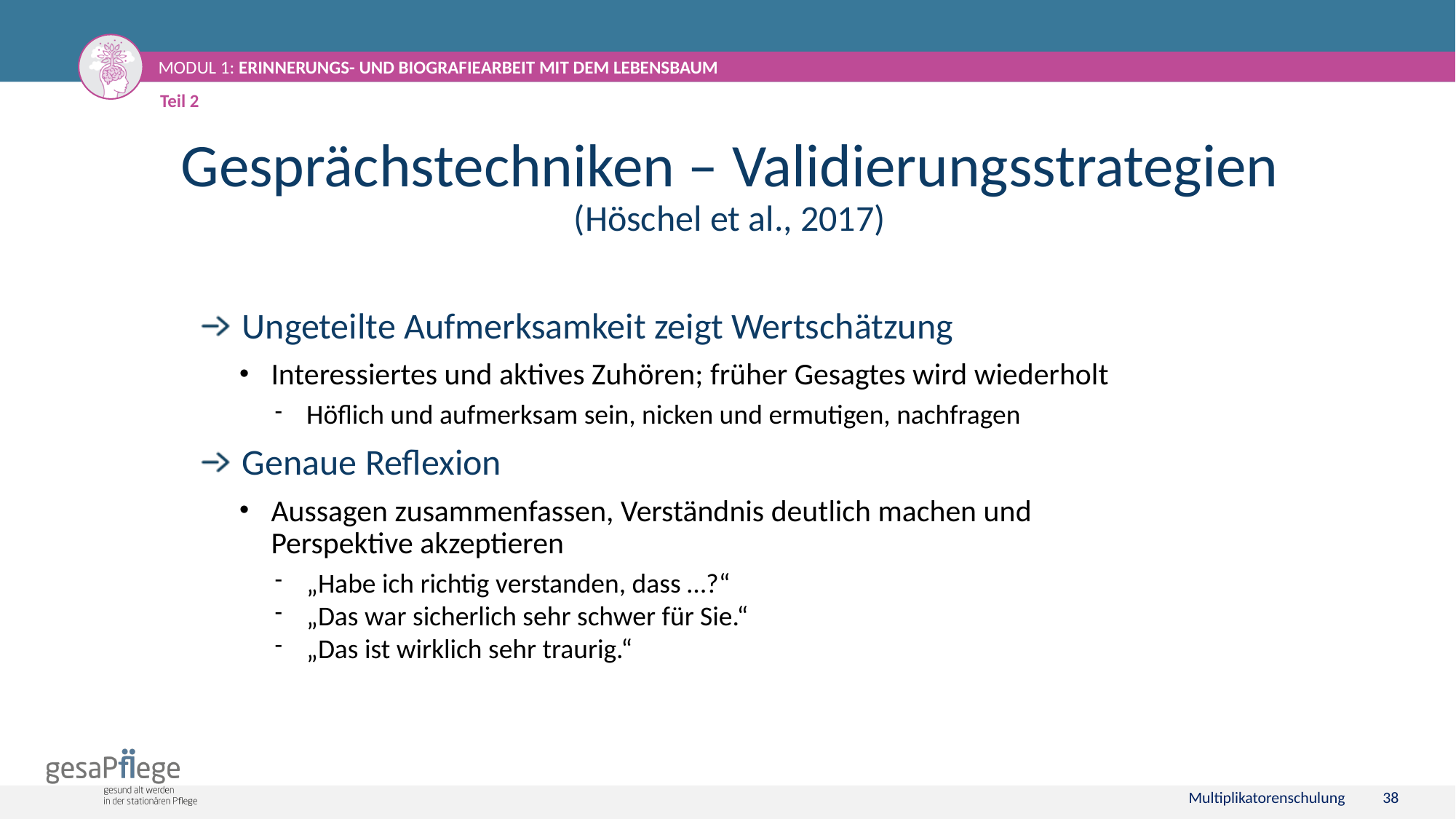

Teil 2
# Gesprächstechniken – Validierungsstrategien (Höschel et al., 2017)
Ungeteilte Aufmerksamkeit zeigt Wertschätzung
Interessiertes und aktives Zuhören; früher Gesagtes wird wiederholt
Höflich und aufmerksam sein, nicken und ermutigen, nachfragen
Genaue Reflexion
Aussagen zusammenfassen, Verständnis deutlich machen und
Perspektive akzeptieren
„Habe ich richtig verstanden, dass …?“
„Das war sicherlich sehr schwer für Sie.“
„Das ist wirklich sehr traurig.“
Multiplikatorenschulung
38